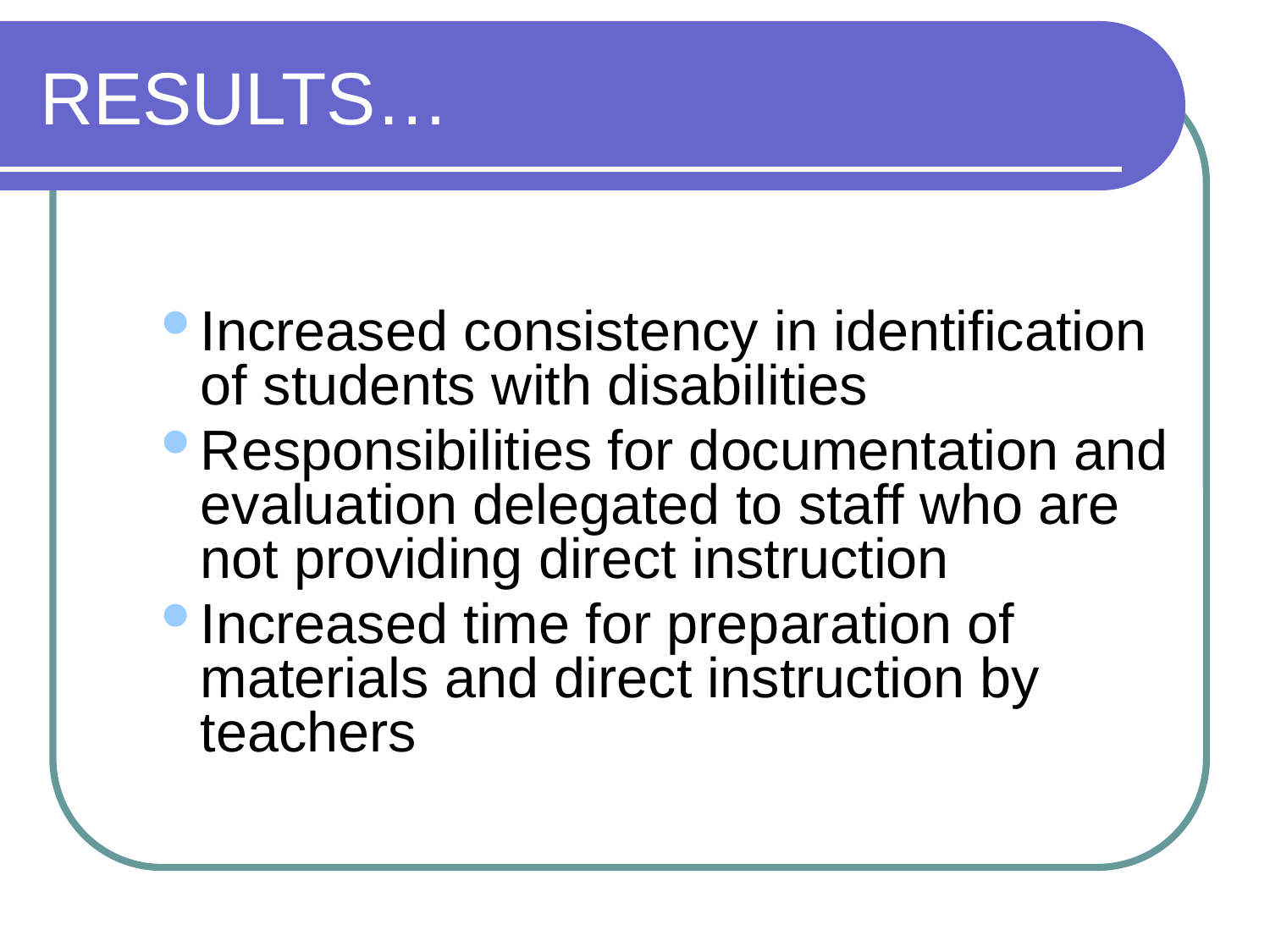

RESULTS…

Increased consistency in identification of students with disabilities
Responsibilities for documentation and evaluation delegated to staff who are not providing direct instruction
Increased time for preparation of materials and direct instruction by teachers